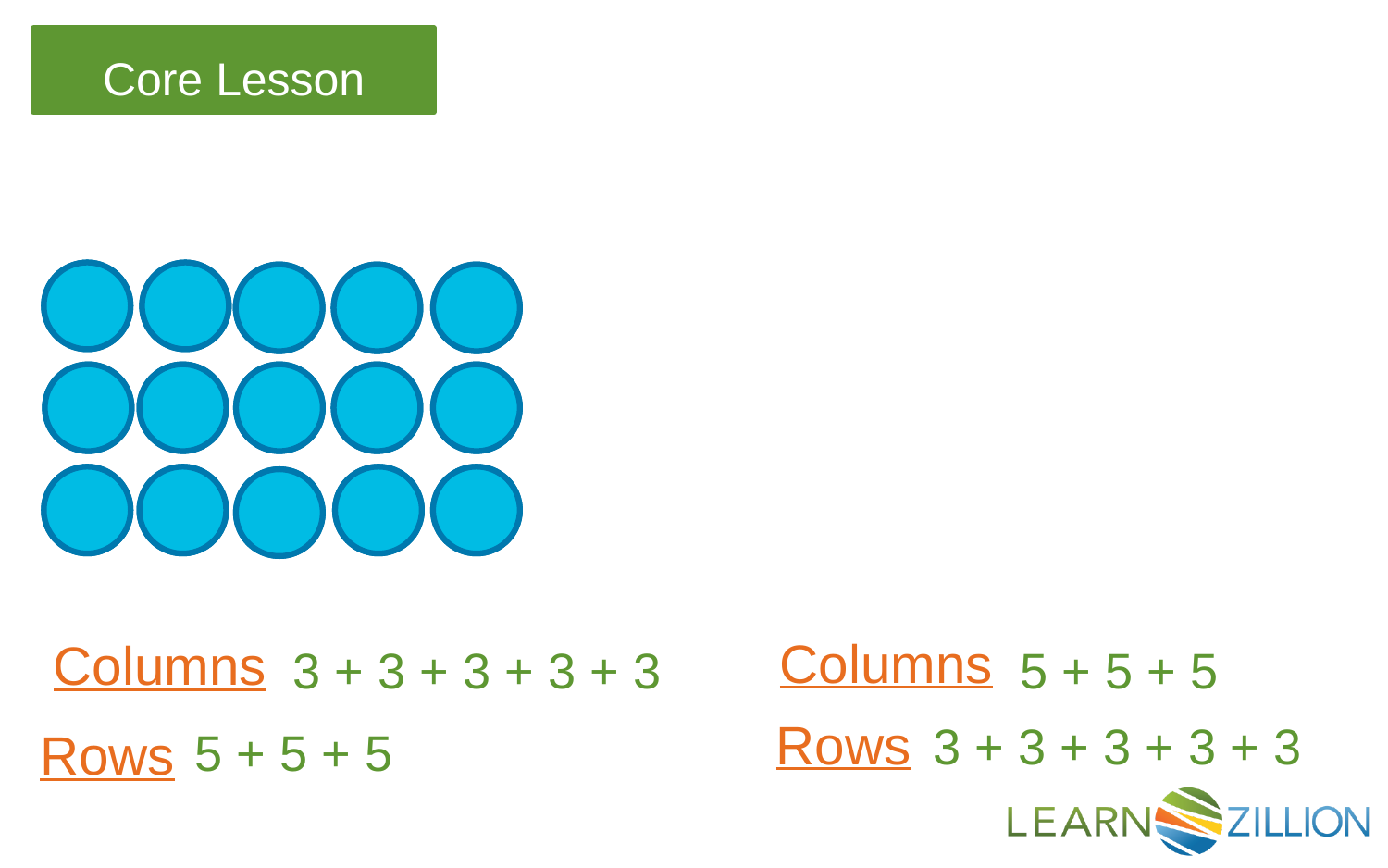

Columns
Columns
3 + 3 + 3 + 3 + 3
5 + 5 + 5
Rows
3 + 3 + 3 + 3 + 3
Rows
5 + 5 + 5